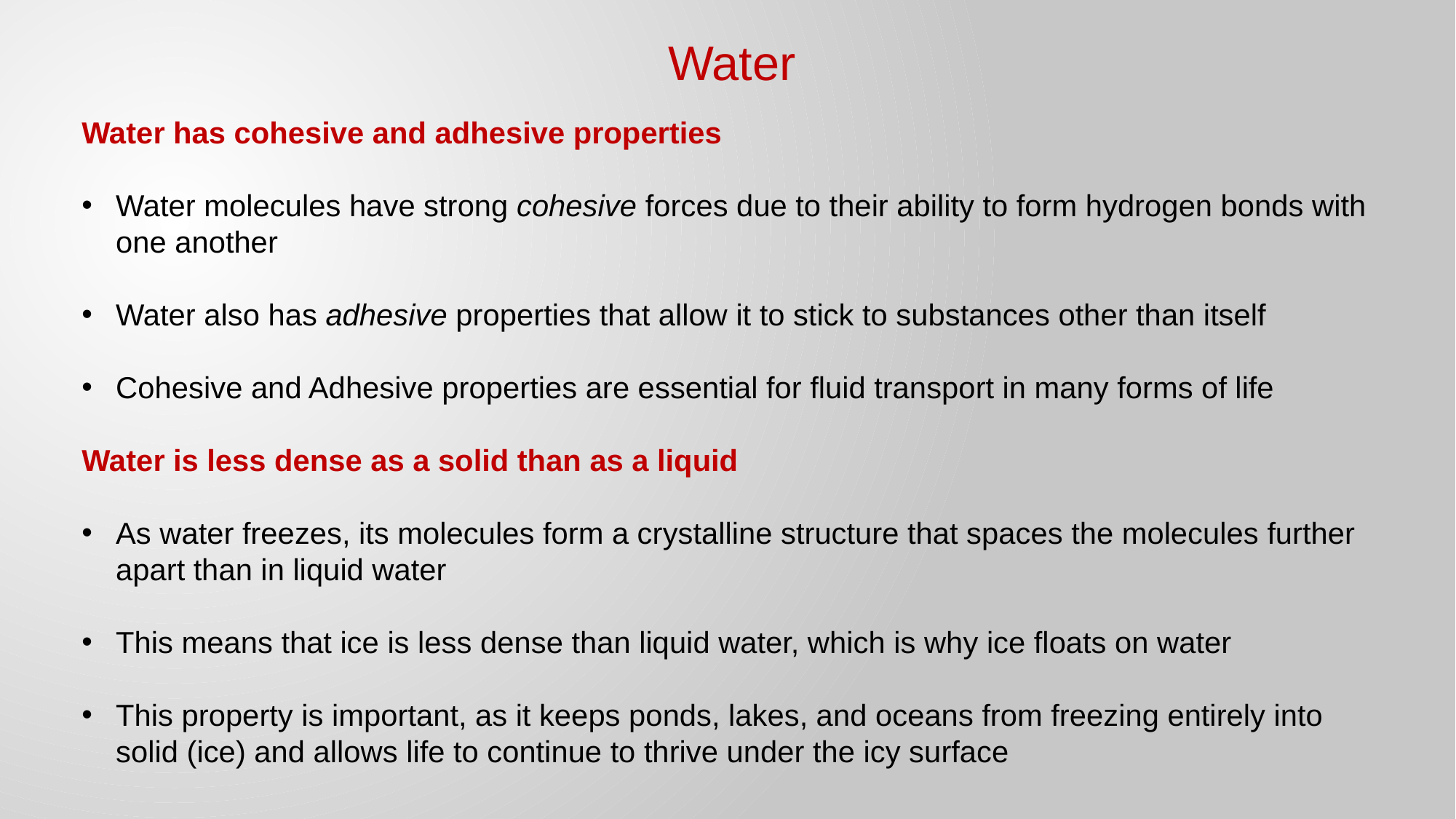

Water
Water has cohesive and adhesive properties

Water molecules have strong cohesive forces due to their ability to form hydrogen bonds with one another

Water also has adhesive properties that allow it to stick to substances other than itself

Cohesive and Adhesive properties are essential for fluid transport in many forms of life

Water is less dense as a solid than as a liquid

As water freezes, its molecules form a crystalline structure that spaces the molecules further apart than in liquid water

This means that ice is less dense than liquid water, which is why ice floats on water

This property is important, as it keeps ponds, lakes, and oceans from freezing entirely into solid (ice) and allows life to continue to thrive under the icy surface